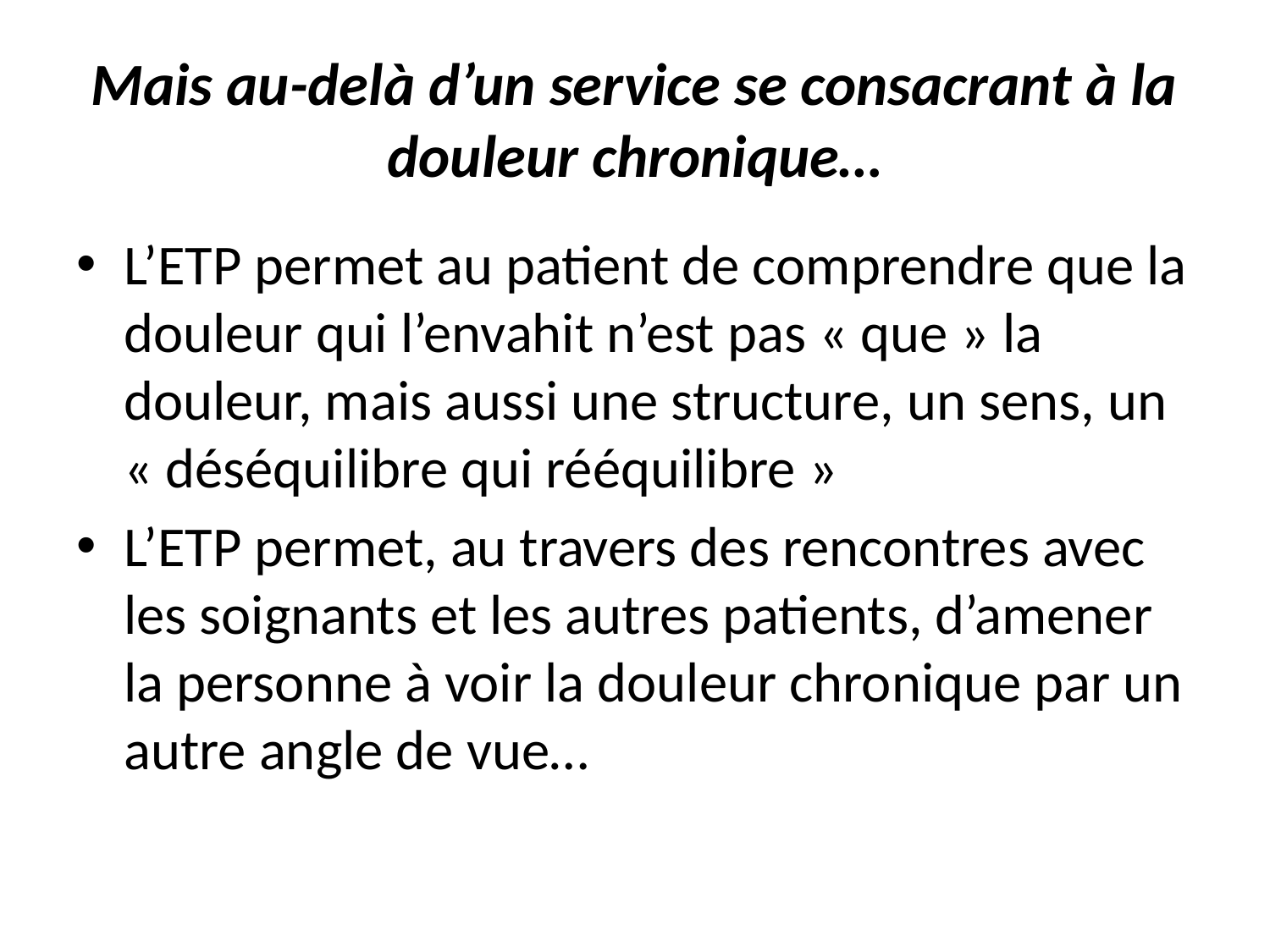

# Mais au-delà d’un service se consacrant à la douleur chronique…
L’ETP permet au patient de comprendre que la douleur qui l’envahit n’est pas « que » la douleur, mais aussi une structure, un sens, un « déséquilibre qui rééquilibre »
L’ETP permet, au travers des rencontres avec les soignants et les autres patients, d’amener la personne à voir la douleur chronique par un autre angle de vue…